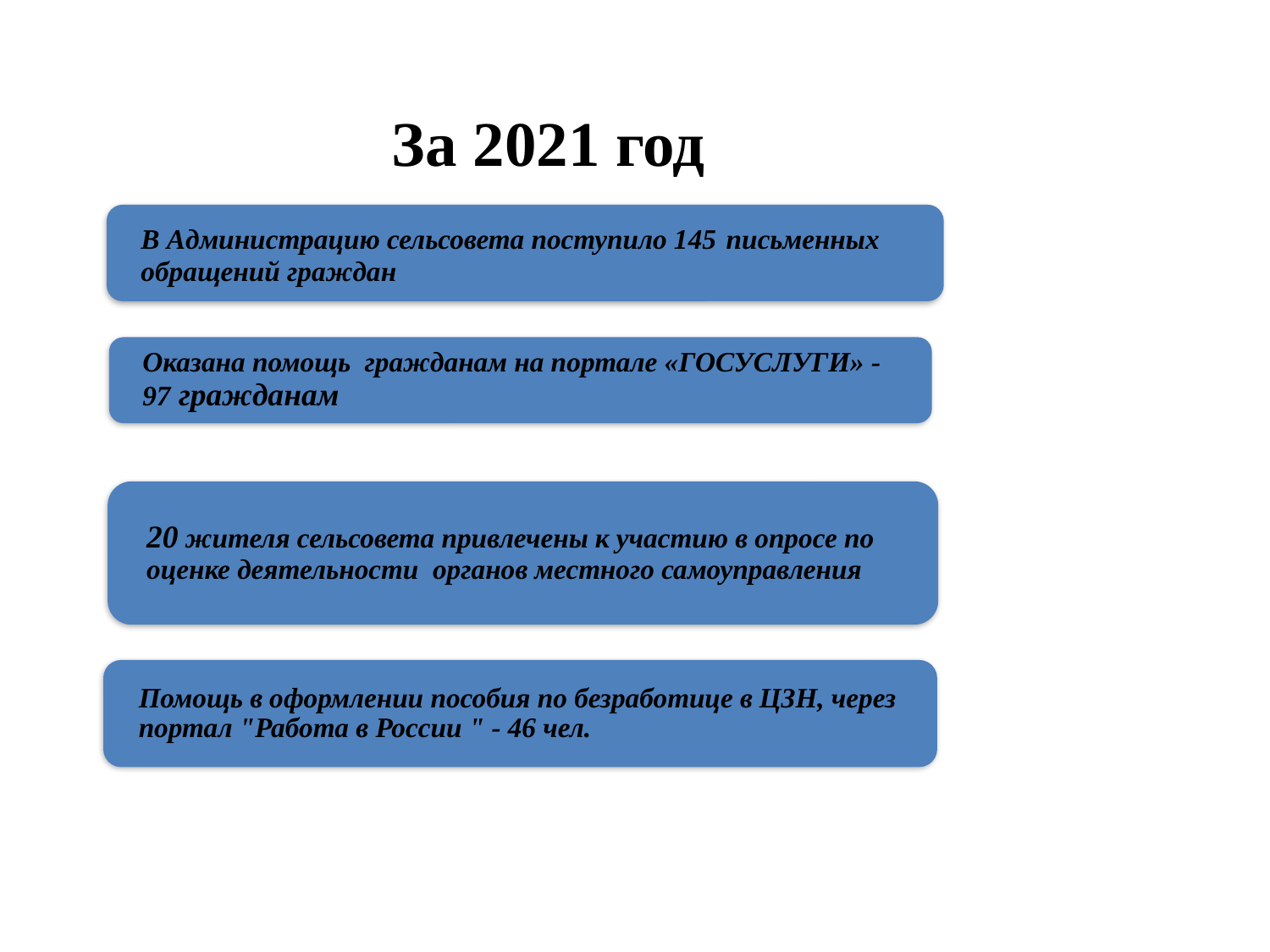

За 2021 год
В Администрацию сельсовета поступило 145 письменных обращений граждан
Оказана помощь  гражданам на портале «ГОСУСЛУГИ» - 97 гражданам
20 жителя сельсовета привлечены к участию в опросе по оценке деятельности  органов местного самоуправления
Помощь в оформлении пособия по безработице в ЦЗН, через портал "Работа в России " - 46 чел.